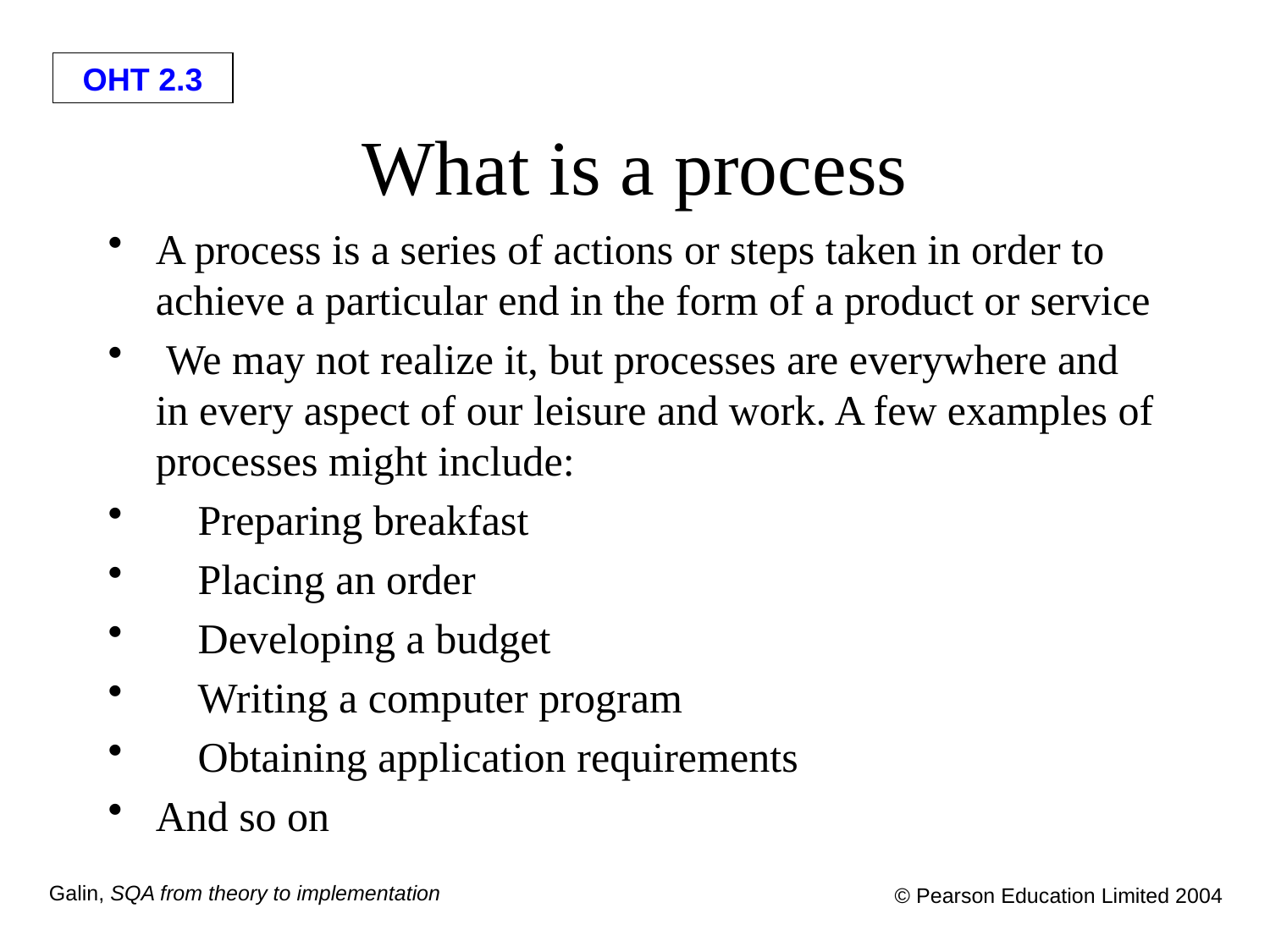

# What is a process
A process is a series of actions or steps taken in order to achieve a particular end in the form of a product or service
 We may not realize it, but processes are everywhere and in every aspect of our leisure and work. A few examples of processes might include:
    Preparing breakfast
    Placing an order
    Developing a budget
    Writing a computer program
    Obtaining application requirements
And so on